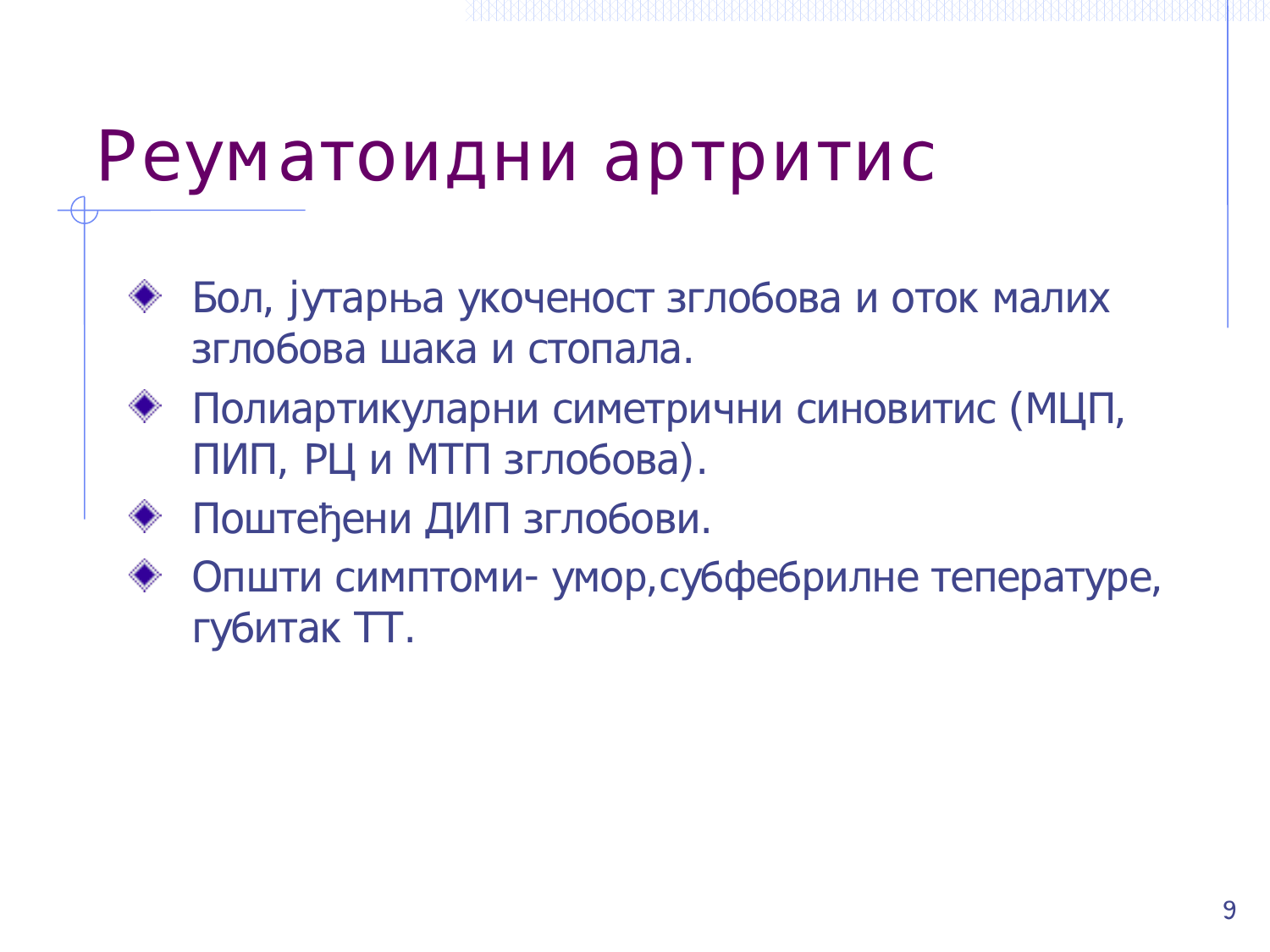

# Реуматоидни артритис
Бол, јутарња укоченост зглобова и оток малих зглобова шака и стопала.
Полиартикуларни симетрични синовитис (МЦП, ПИП, РЦ и МТП зглобова).
Поштеђени ДИП зглобови.
Општи симптоми- умор,субфебрилне тепературе, губитак ТТ.
9